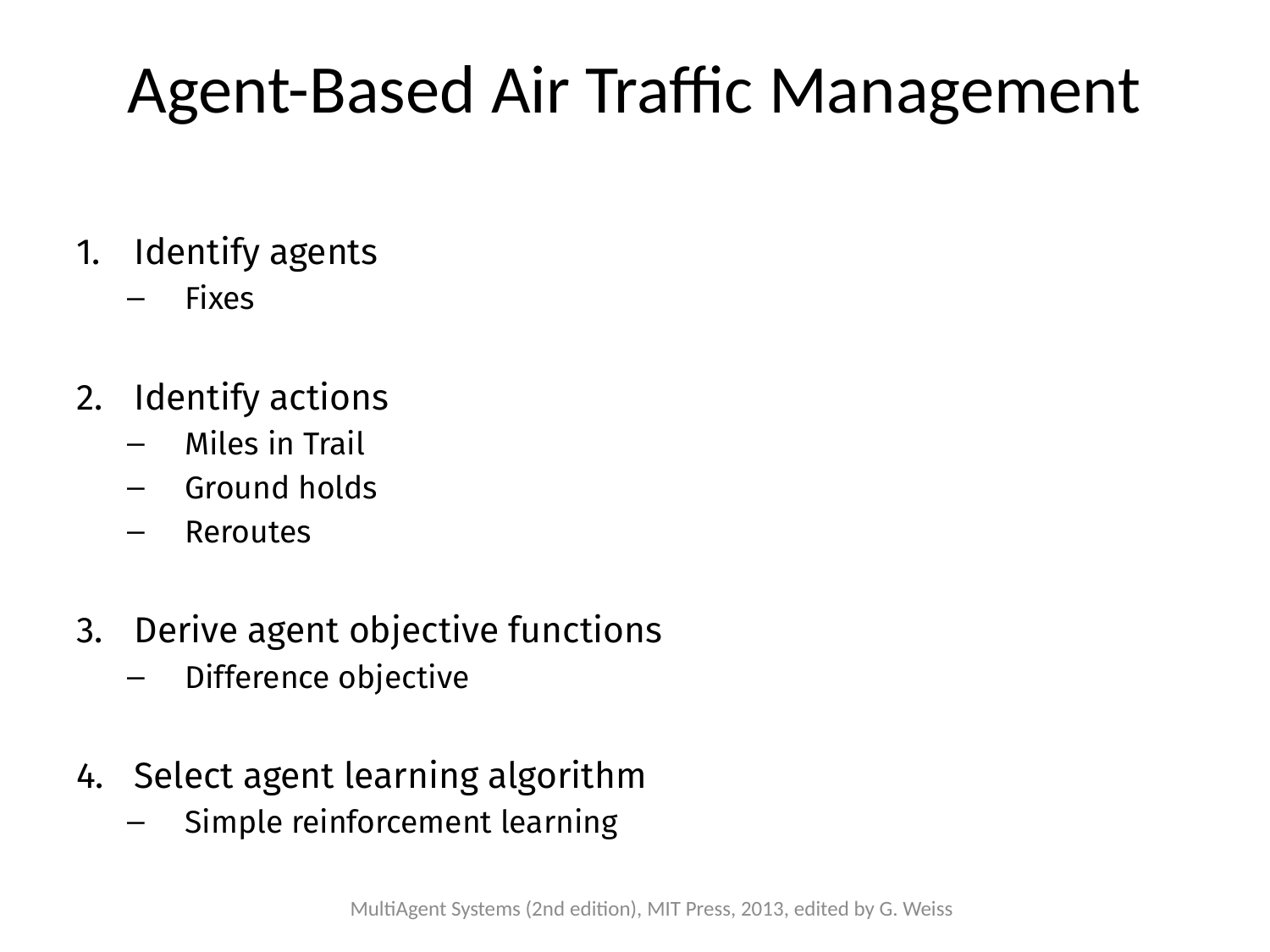

# Agent-Based Air Traffic Management
Identify agents
Fixes

Identify actions
Miles in Trail
Ground holds
Reroutes

Derive agent objective functions
Difference objective

Select agent learning algorithm
Simple reinforcement learning
MultiAgent Systems (2nd edition), MIT Press, 2013, edited by G. Weiss